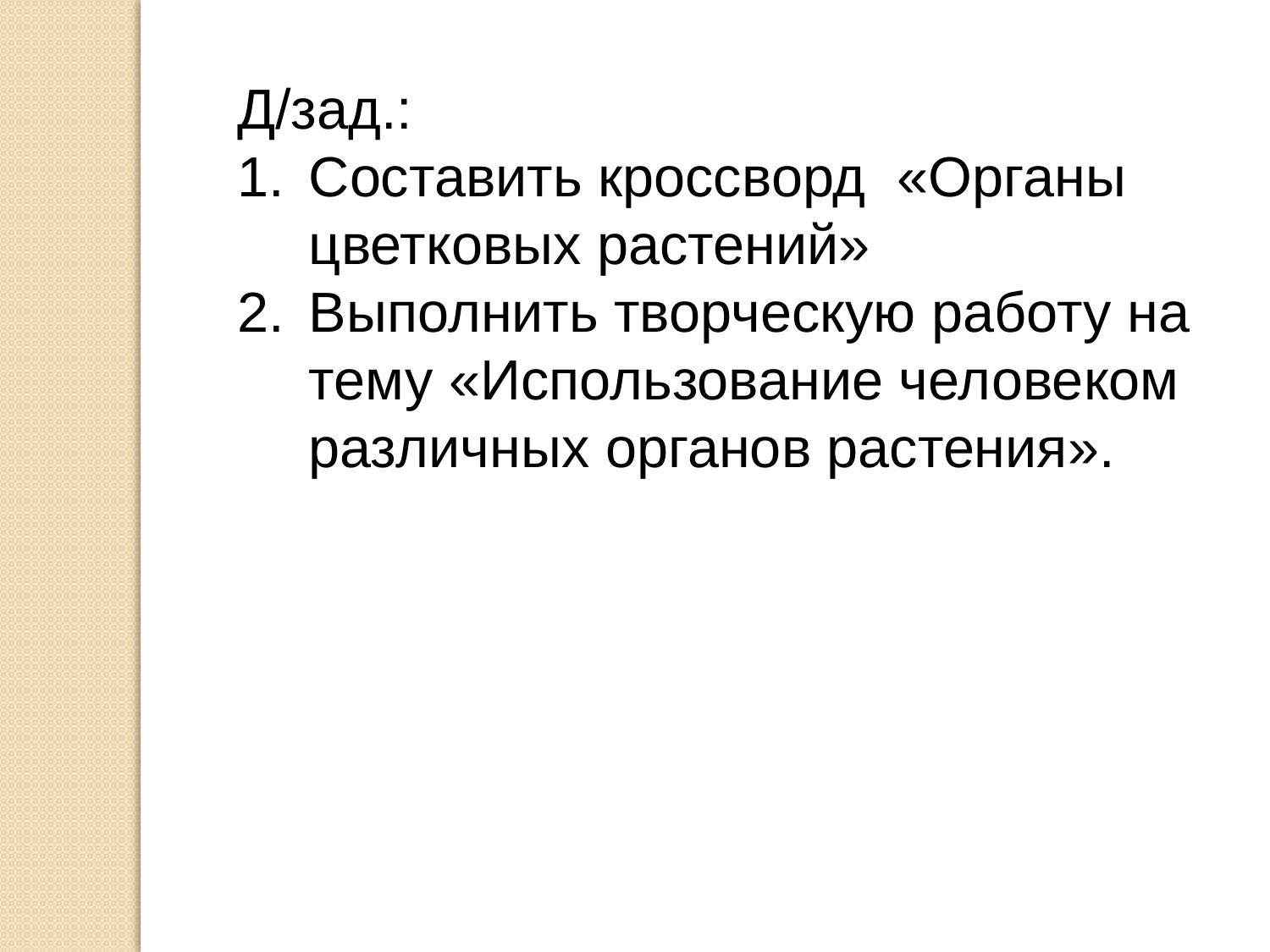

Д/зад.:
Составить кроссворд  «Органы цветковых растений»
Выполнить творческую работу на тему «Использование человеком различных органов растения».